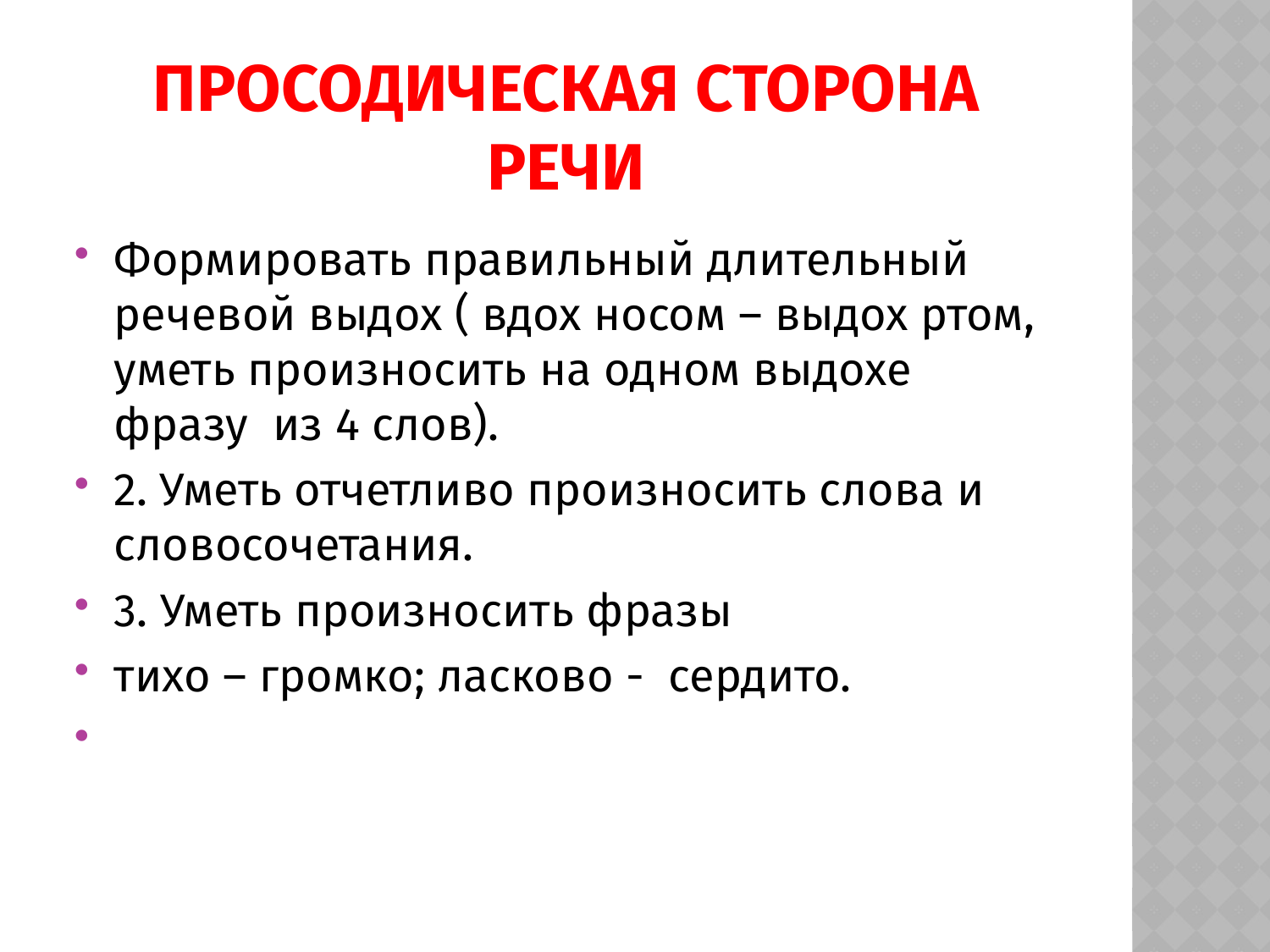

# Просодическая сторона речи
Формировать правильный длительный речевой выдох ( вдох носом – выдох ртом, уметь произносить на одном выдохе  фразу  из 4 слов).
2. Уметь отчетливо произносить слова и словосочетания.
3. Уметь произносить фразы
тихо – громко; ласково -  сердито.